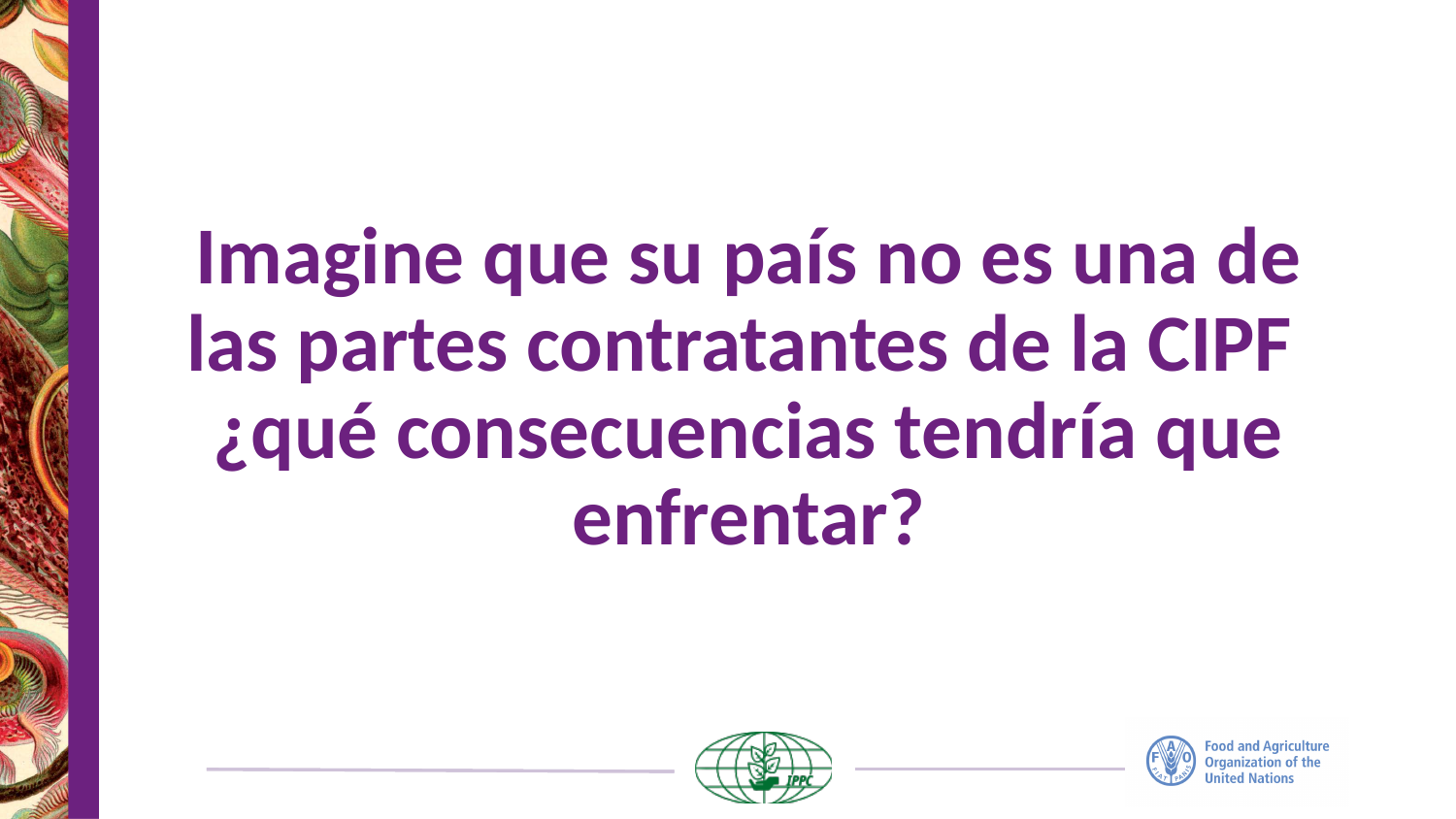

# Imagine que su país no es una de las partes contratantes de la CIPF ¿qué consecuencias tendría que enfrentar?